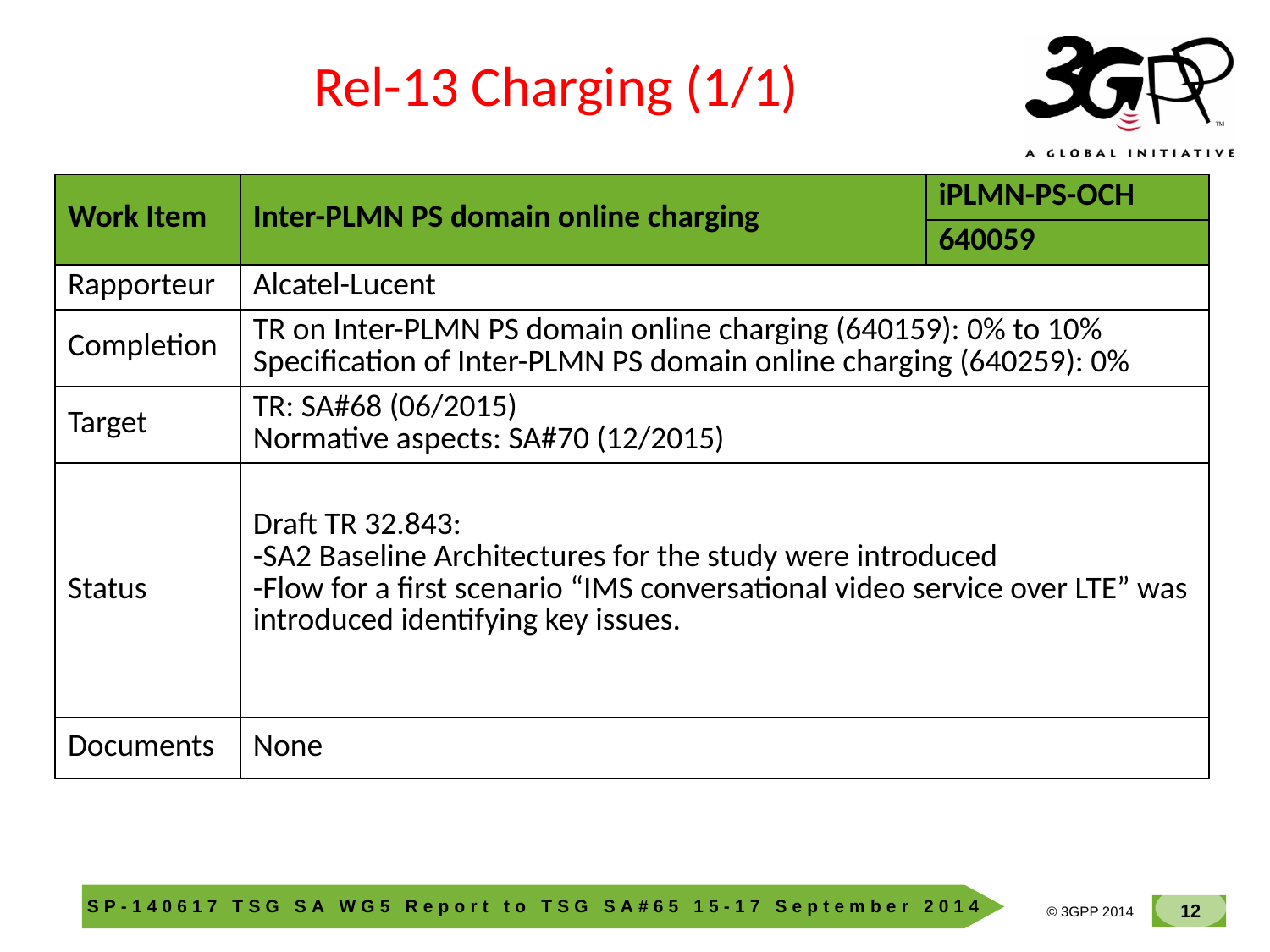

Rel-13 Charging (1/1)
| Work Item | Inter-PLMN PS domain online charging | iPLMN-PS-OCH |
| --- | --- | --- |
|  |  | 640059 |
| Rapporteur | Alcatel-Lucent |  |
| Completion | TR on Inter-PLMN PS domain online charging (640159): 0% to 10% Specification of Inter-PLMN PS domain online charging (640259): 0% |  |
| Target | TR: SA#68 (06/2015) Normative aspects: SA#70 (12/2015) |  |
| Status | Draft TR 32.843: -SA2 Baseline Architectures for the study were introduced -Flow for a first scenario “IMS conversational video service over LTE” was introduced identifying key issues. |  |
| Documents | None |  |